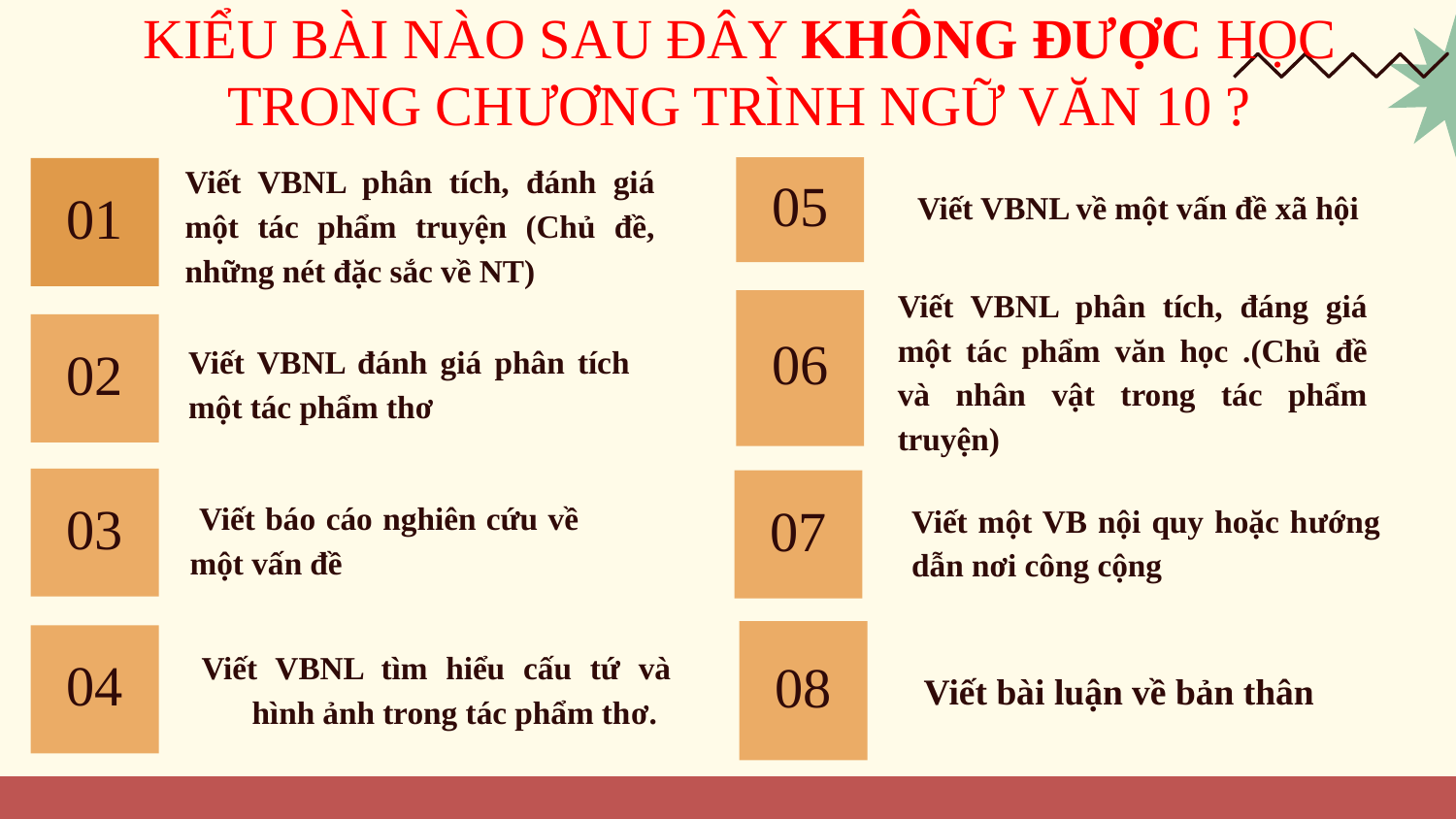

# KIỂU BÀI NÀO SAU ĐÂY KHÔNG ĐƯỢC HỌC TRONG CHƯƠNG TRÌNH NGỮ VĂN 10 ?
Viết VBNL về một vấn đề xã hội
Viết VBNL phân tích, đánh giá một tác phẩm truyện (Chủ đề, những nét đặc sắc về NT)
05
01
Viết VBNL phân tích, đáng giá một tác phẩm văn học .(Chủ đề và nhân vật trong tác phẩm truyện)
06
02
Viết VBNL đánh giá phân tích một tác phẩm thơ
03
07

 Viết báo cáo nghiên cứu về      một vấn đề
Viết một VB nội quy hoặc hướng dẫn nơi công cộng
Viết bài luận về bản thân
08
04
Viết VBNL tìm hiểu cấu tứ và hình ảnh trong tác phẩm thơ.